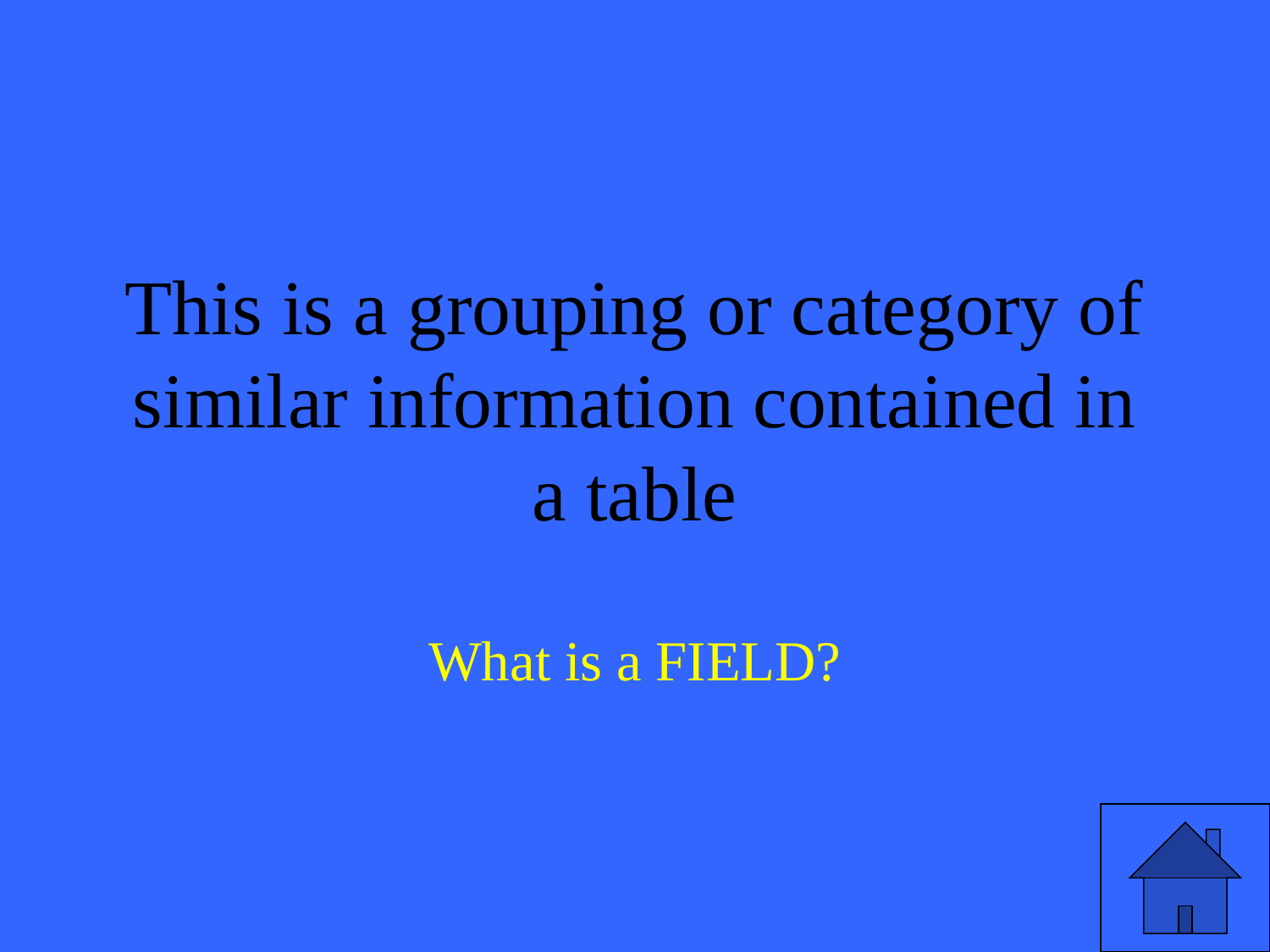

# This is a grouping or category of similar information contained in a table

What is a FIELD?